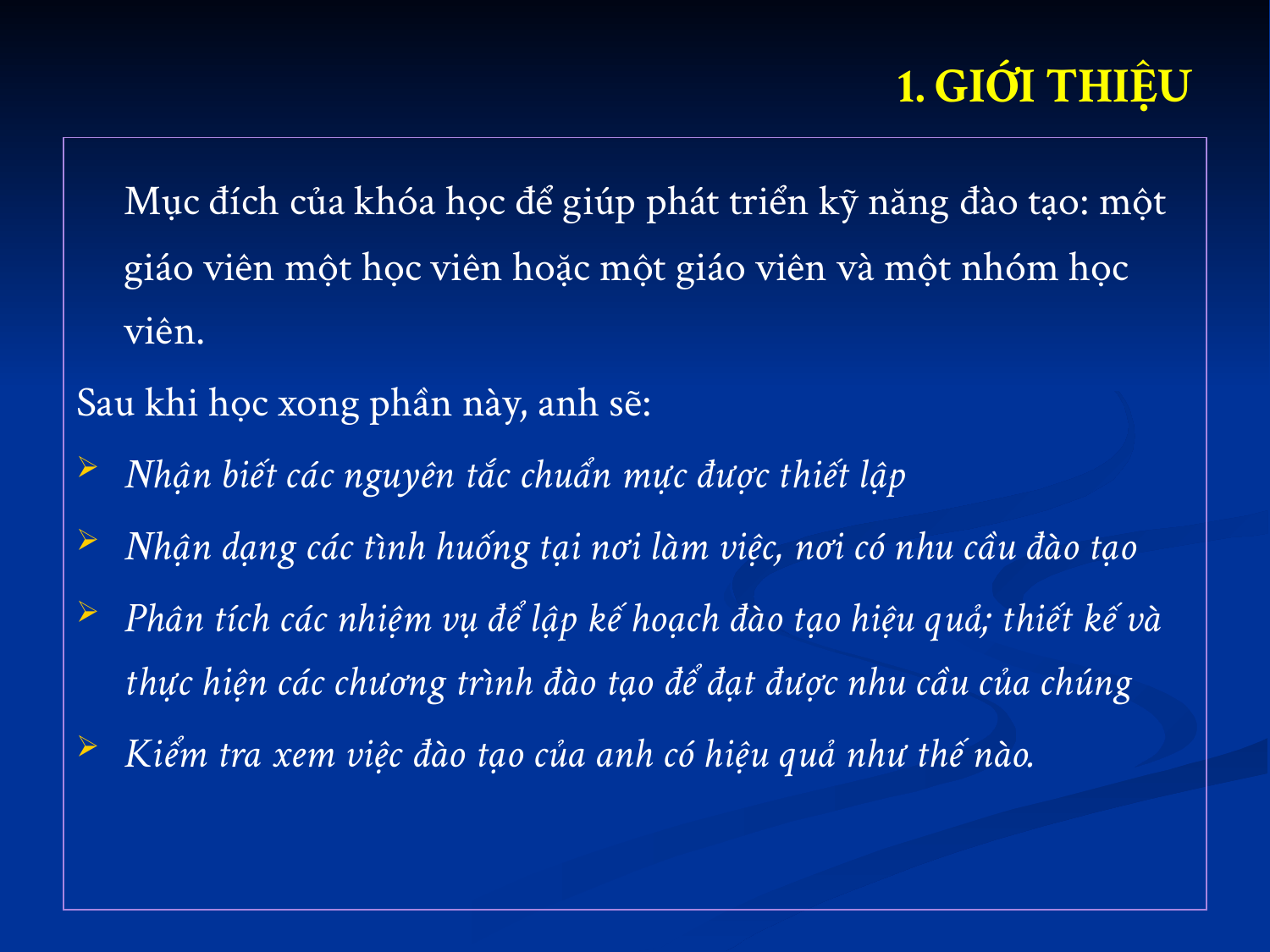

# 1. GIỚI THIỆU
	Mục đích của khóa học để giúp phát triển kỹ năng đào tạo: một giáo viên một học viên hoặc một giáo viên và một nhóm học viên.
Sau khi học xong phần này, anh sẽ:
Nhận biết các nguyên tắc chuẩn mực được thiết lập
Nhận dạng các tình huống tại nơi làm việc, nơi có nhu cầu đào tạo
Phân tích các nhiệm vụ để lập kế hoạch đào tạo hiệu quả; thiết kế và thực hiện các chương trình đào tạo để đạt được nhu cầu của chúng
Kiểm tra xem việc đào tạo của anh có hiệu quả như thế nào.